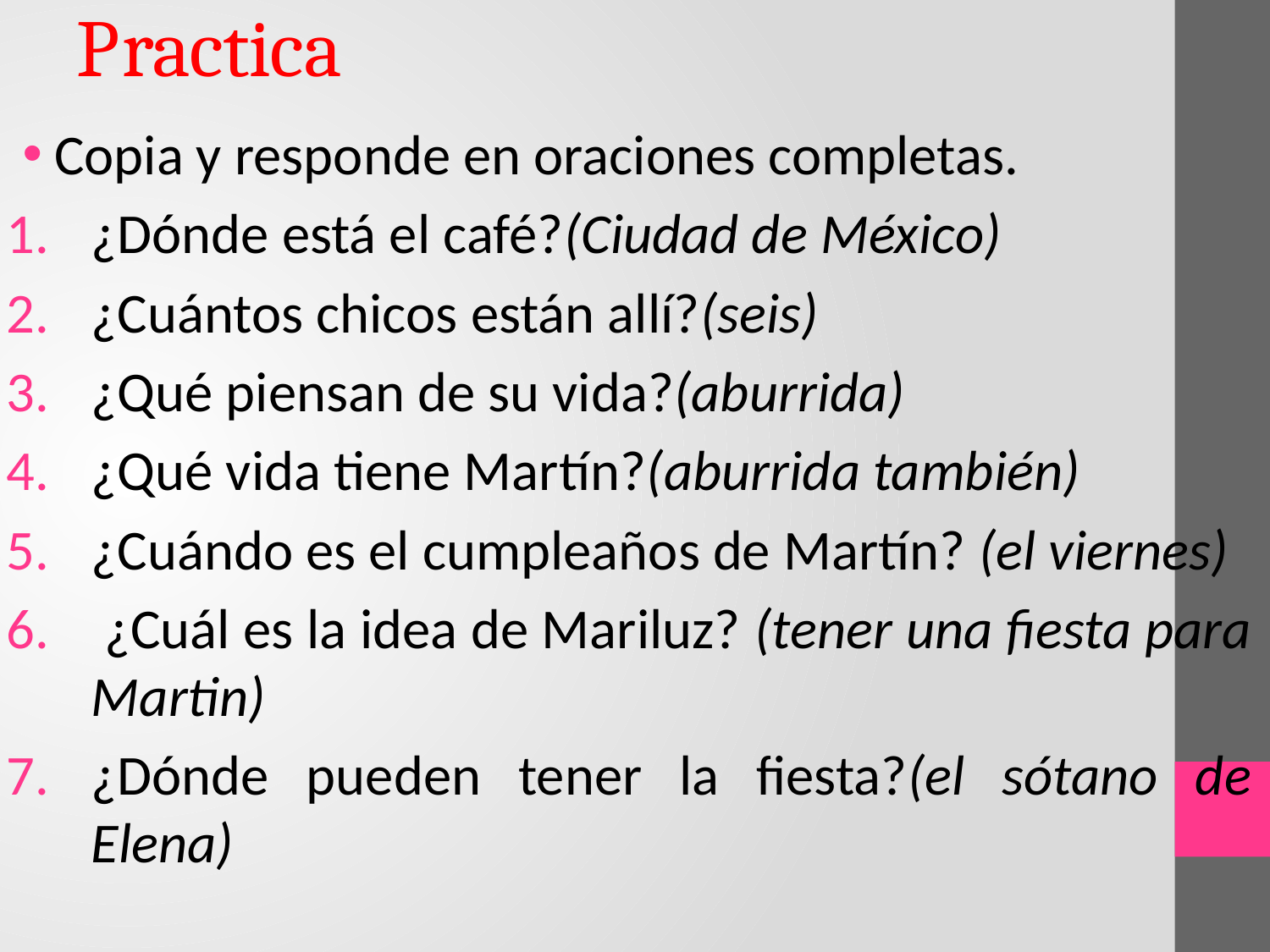

Practica
Copia y responde en oraciones completas.
¿Dónde está el café?(Ciudad de México)
¿Cuántos chicos están allí?(seis)
¿Qué piensan de su vida?(aburrida)
¿Qué vida tiene Martín?(aburrida también)
¿Cuándo es el cumpleaños de Martín? (el viernes)
 ¿Cuál es la idea de Mariluz? (tener una fiesta para Martin)
¿Dónde pueden tener la fiesta?(el sótano de Elena)